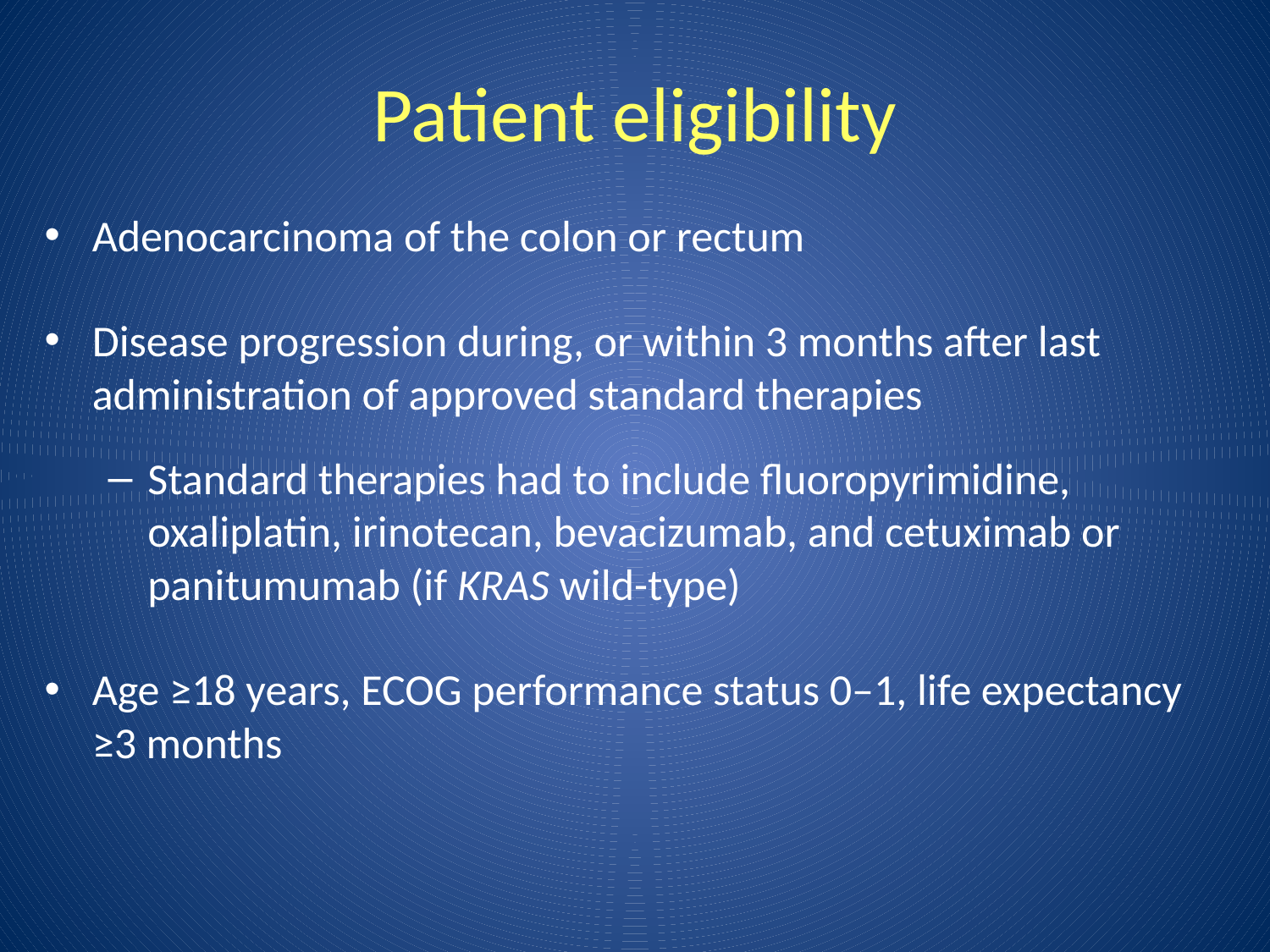

# Patient eligibility
Adenocarcinoma of the colon or rectum
Disease progression during, or within 3 months after last administration of approved standard therapies
Standard therapies had to include fluoropyrimidine, oxaliplatin, irinotecan, bevacizumab, and cetuximab or panitumumab (if KRAS wild-type)
Age ≥18 years, ECOG performance status 0–1, life expectancy ≥3 months